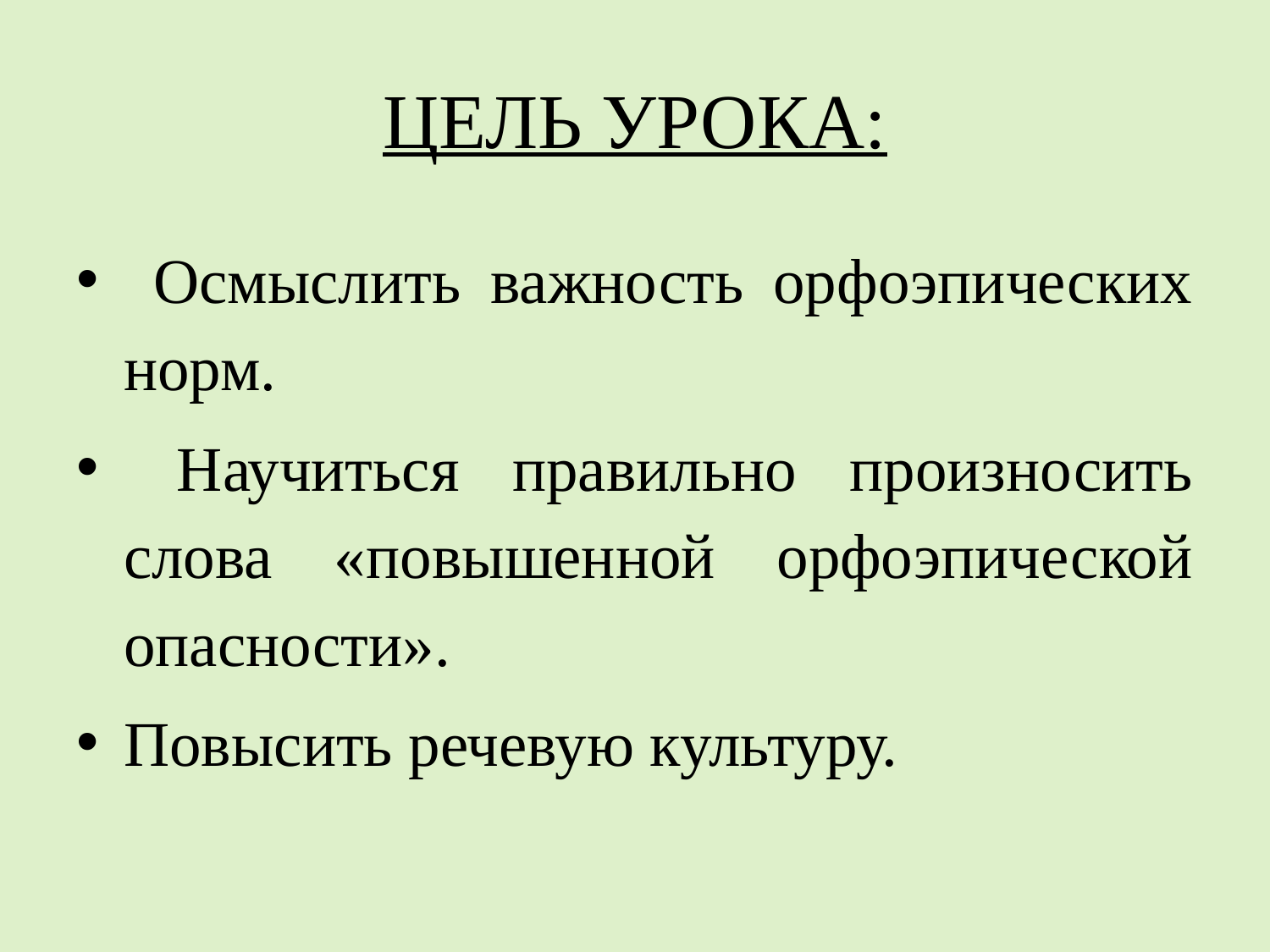

# ЦЕЛЬ УРОКА:
 Осмыслить важность орфоэпических норм.
 Научиться правильно произносить слова «повышенной орфоэпической опасности».
Повысить речевую культуру.